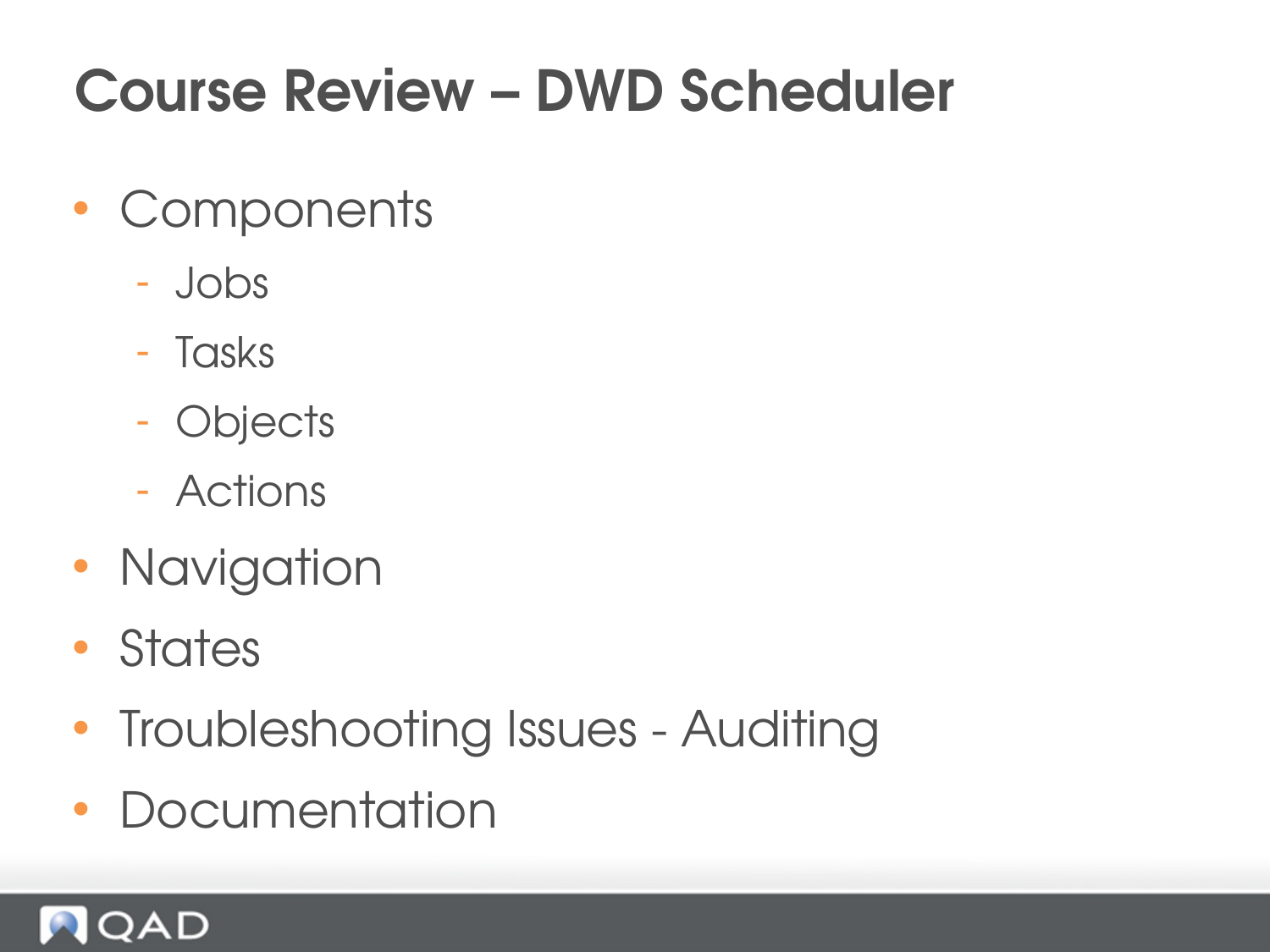

# Course Review – DWD Scheduler
Components
Jobs
Tasks
Objects
Actions
Navigation
States
Troubleshooting Issues - Auditing
Documentation